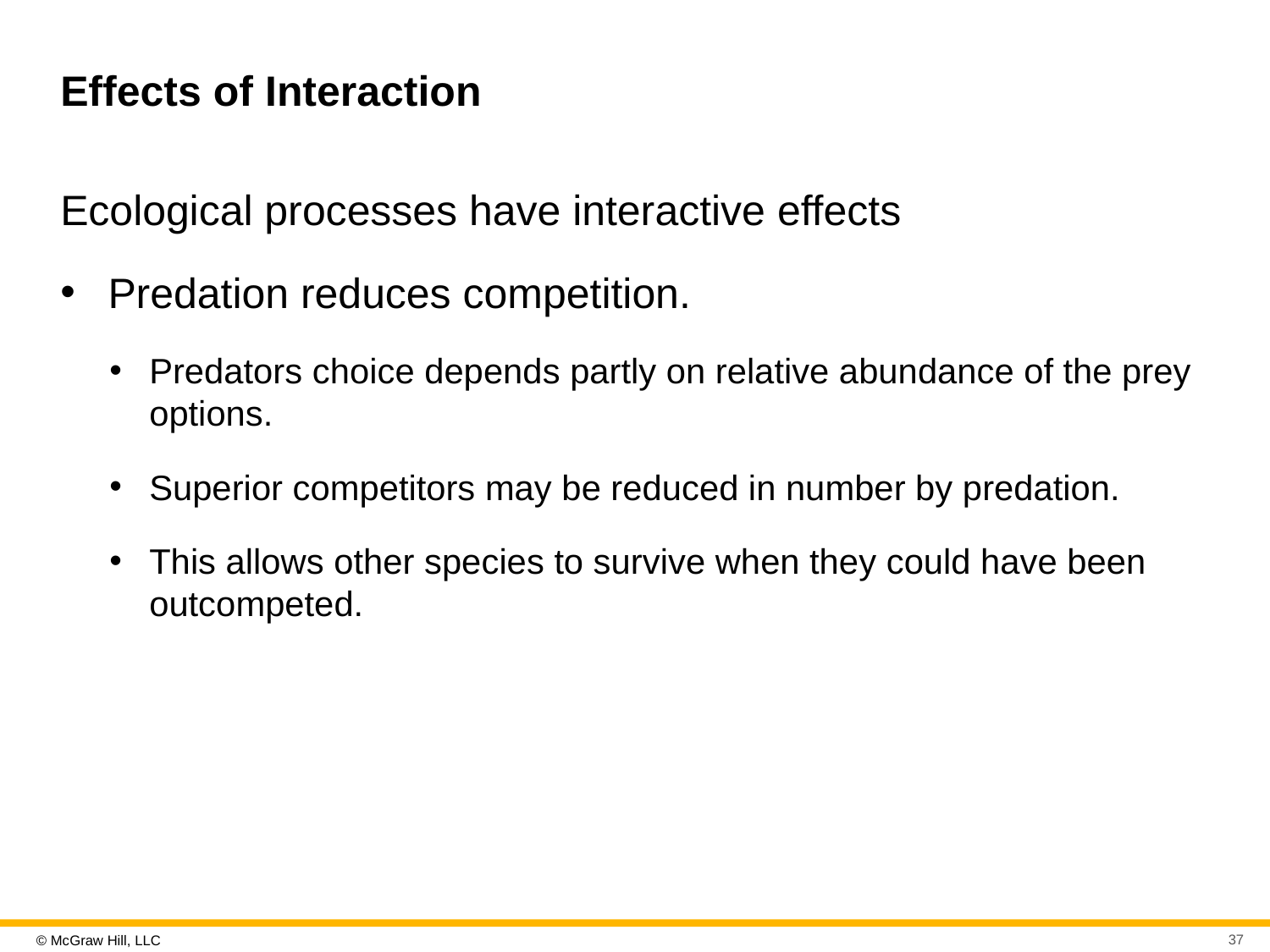

# Effects of Interaction
Ecological processes have interactive effects
Predation reduces competition.
Predators choice depends partly on relative abundance of the prey options.
Superior competitors may be reduced in number by predation.
This allows other species to survive when they could have been outcompeted.
37